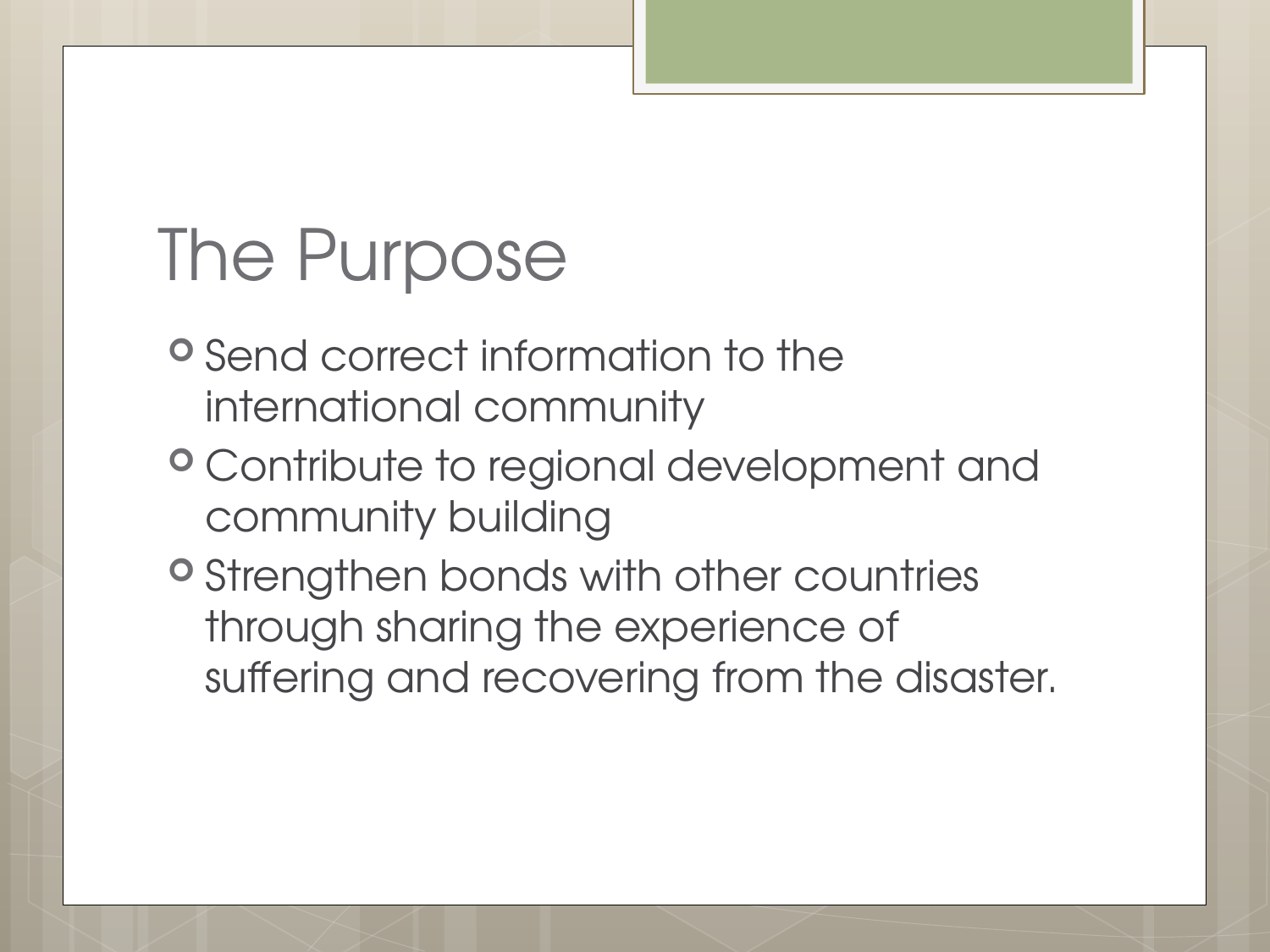

# The Purpose
Send correct information to the international community
Contribute to regional development and community building
Strengthen bonds with other countries through sharing the experience of suffering and recovering from the disaster.